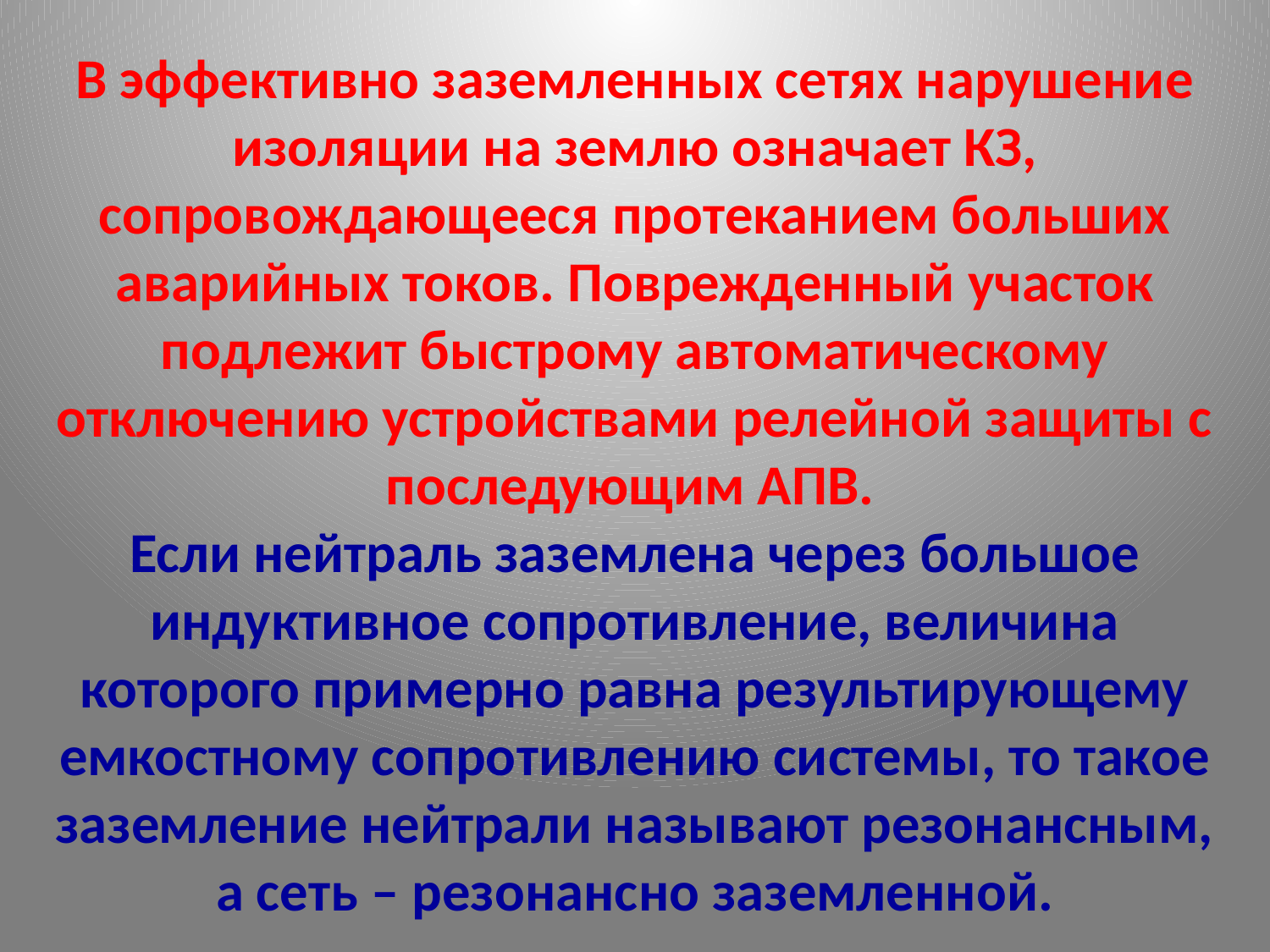

# В эффективно заземленных сетях нарушение изоляции на землю означает КЗ, сопровождающееся протеканием больших аварийных токов. Поврежденный участок подлежит быстрому автоматическому отключению устройствами релейной защиты с последующим АПВ. Если нейтраль заземлена через большое индуктивное сопротивление, величина которого примерно равна результирующему емкостному сопротивлению системы, то такое заземление нейтрали называют резонансным, а сеть – резонансно заземленной.